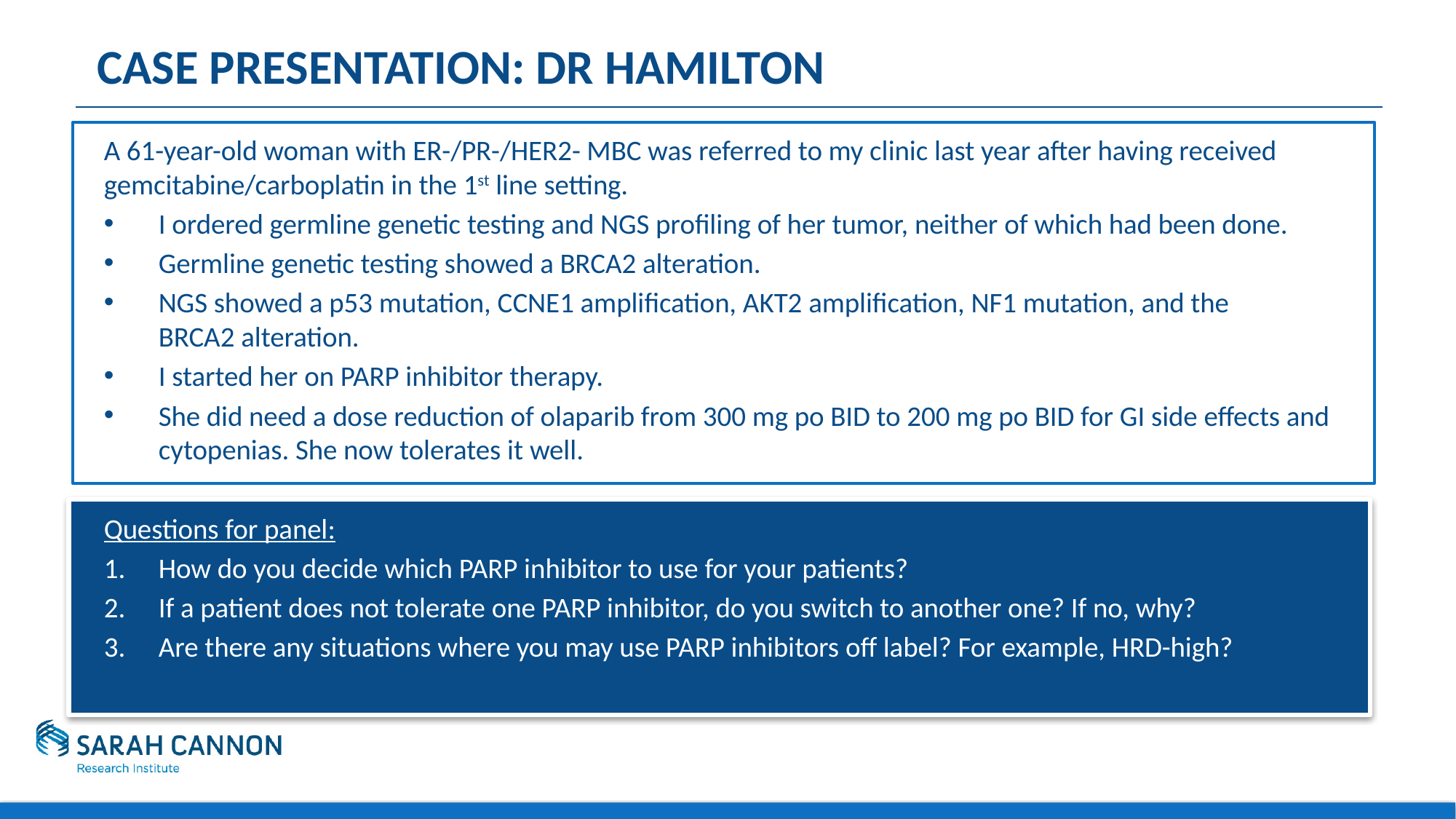

Case presentation: Dr hamilton

A 61-year-old woman with ER-/PR-/HER2- MBC was referred to my clinic last year after having received gemcitabine/carboplatin in the 1st line setting.
I ordered germline genetic testing and NGS profiling of her tumor, neither of which had been done.
Germline genetic testing showed a BRCA2 alteration.
NGS showed a p53 mutation, CCNE1 amplification, AKT2 amplification, NF1 mutation, and the
BRCA2 alteration.
I started her on PARP inhibitor therapy.
She did need a dose reduction of olaparib from 300 mg po BID to 200 mg po BID for GI side effects and cytopenias. She now tolerates it well.

Questions for panel:
How do you decide which PARP inhibitor to use for your patients?
If a patient does not tolerate one PARP inhibitor, do you switch to another one? If no, why?
Are there any situations where you may use PARP inhibitors off label? For example, HRD-high?